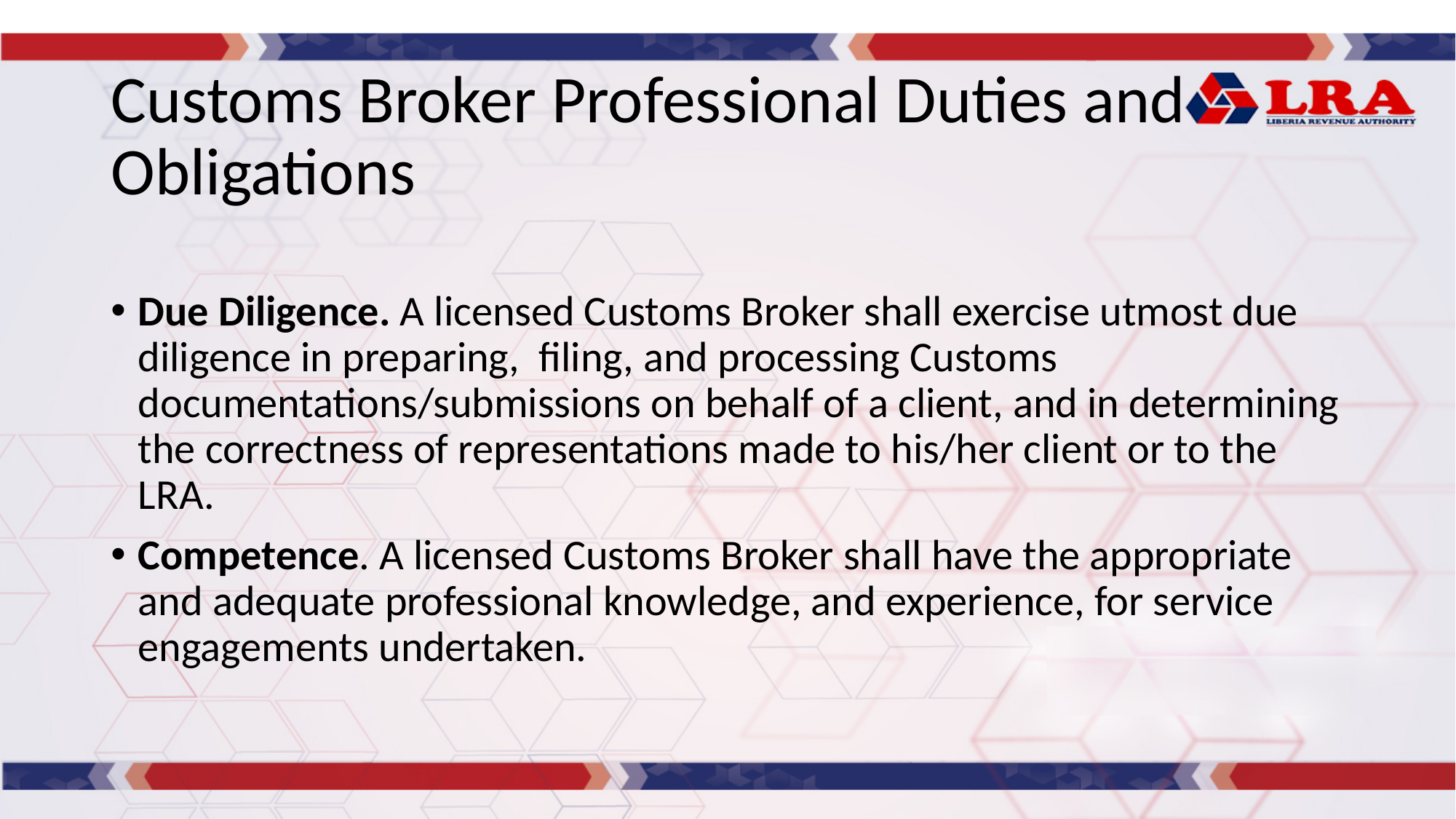

# Customs Broker Professional Duties and Obligations

Due Diligence. A licensed Customs Broker shall exercise utmost due diligence in preparing,  filing, and processing Customs documentations/submissions on behalf of a client, and in determining the correctness of representations made to his/her client or to the LRA.
Competence. A licensed Customs Broker shall have the appropriate and adequate professional knowledge, and experience, for service engagements undertaken.